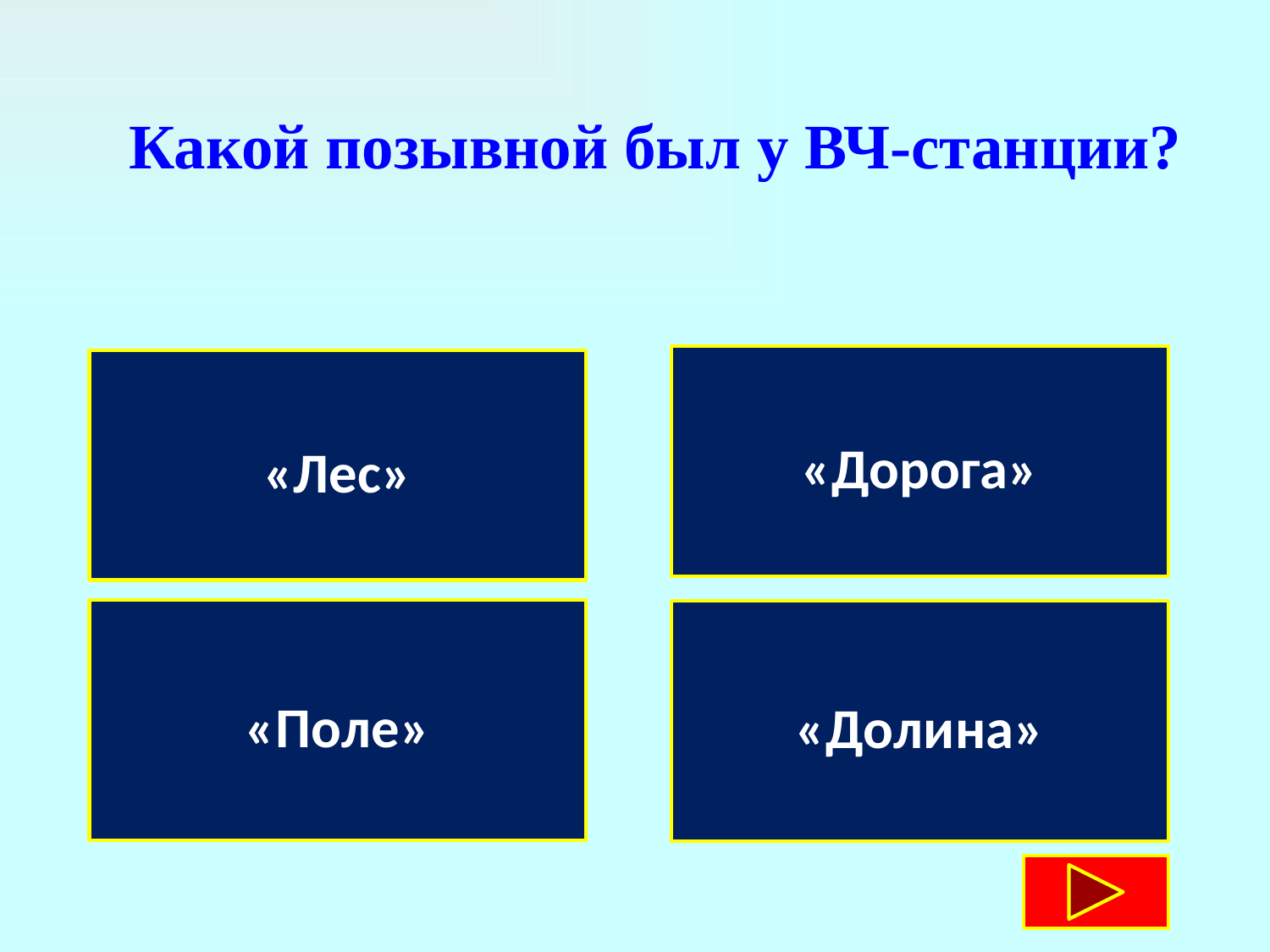

Какой позывной был у ВЧ-станции?
«Дорога»
«Лес»
«Поле»
«Долина»